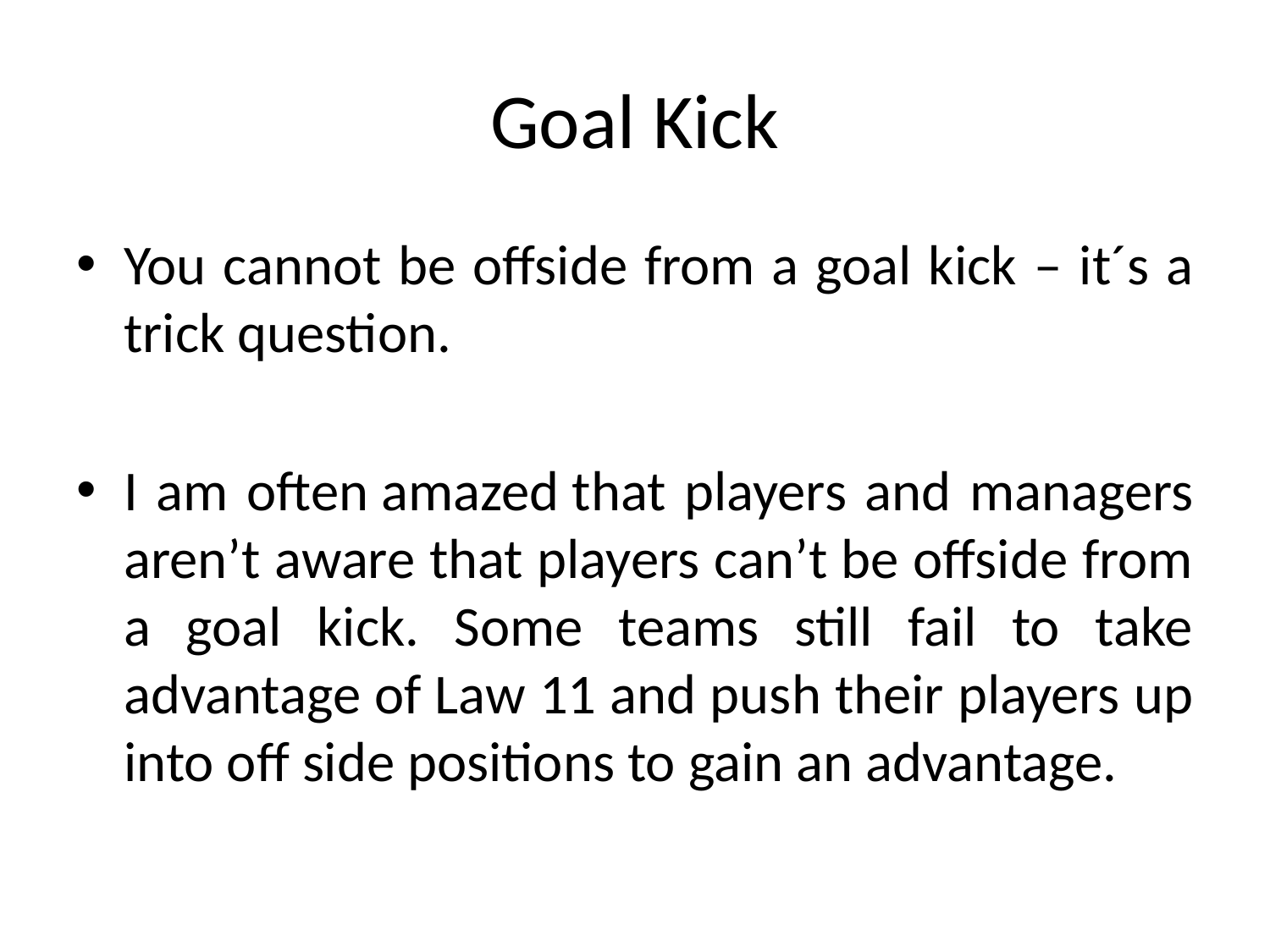

# Goal Kick
You cannot be offside from a goal kick – it´s a trick question.

I am often amazed that players and managers aren’t aware that players can’t be offside from a goal kick. Some teams still fail to take advantage of Law 11 and push their players up into off side positions to gain an advantage.